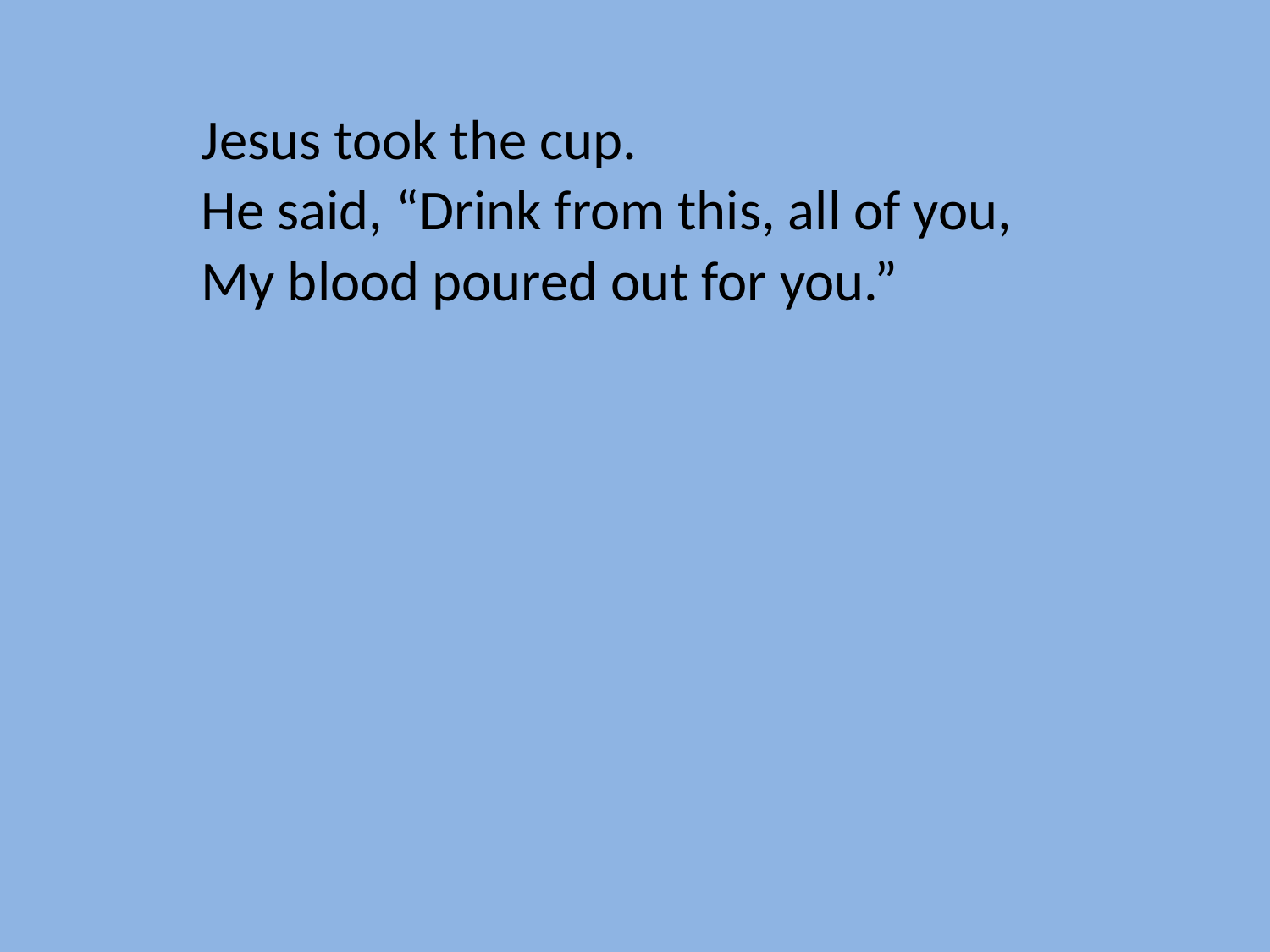

Jesus took the cup.
He said, “Drink from this, all of you,
My blood poured out for you.”